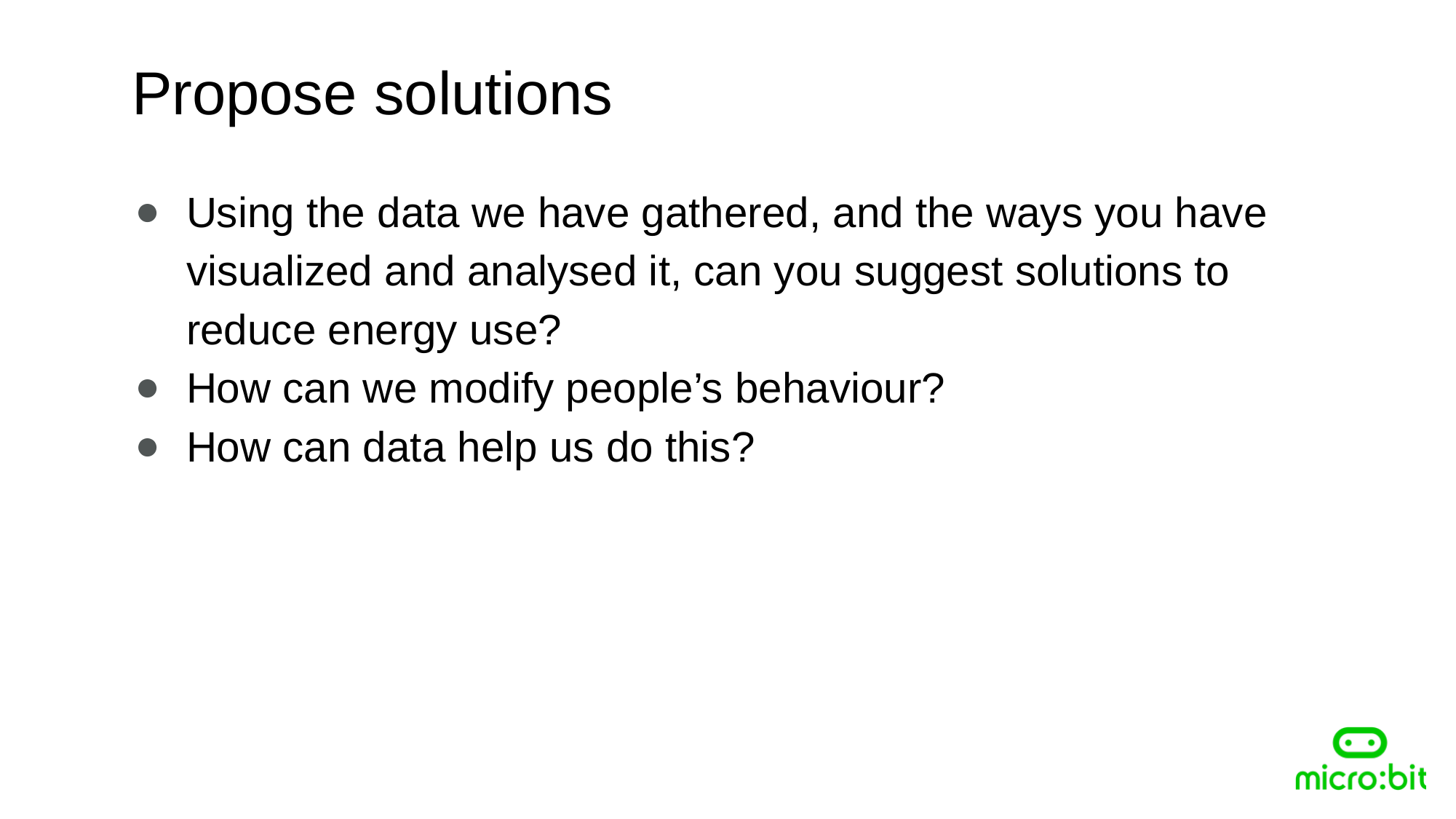

Propose solutions

Using the data we have gathered, and the ways you have visualized and analysed it, can you suggest solutions to reduce energy use?
How can we modify people’s behaviour?
How can data help us do this?